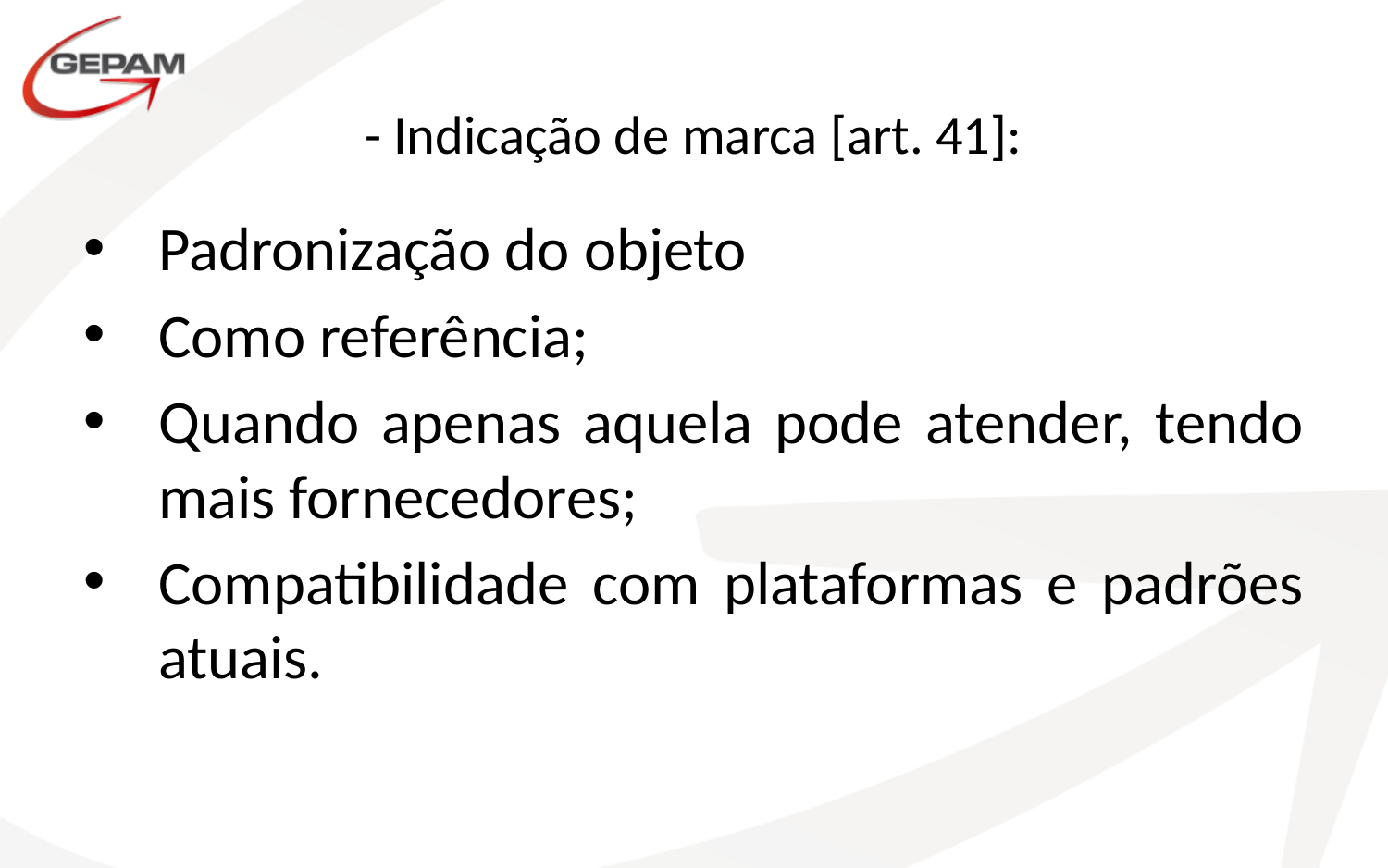

# - Indicação de marca [art. 41]:
Padronização do objeto
Como referência;
Quando apenas aquela pode atender, tendo mais fornecedores;
Compatibilidade com plataformas e padrões atuais.